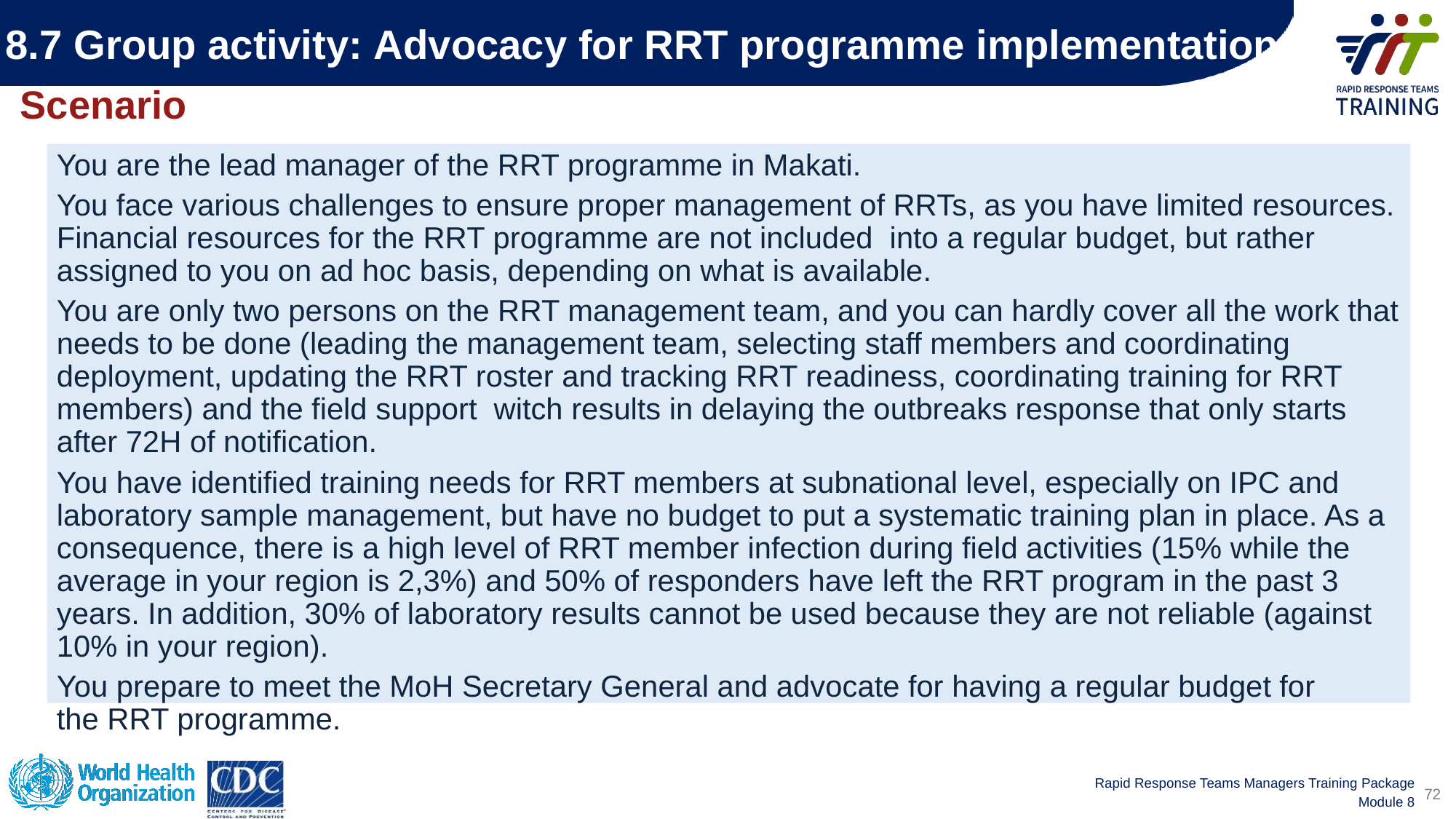

8.7 Group activity: Advocacy for RRT programme implementation  ​
# Scenario
You are the lead manager of the RRT programme in Makati.
You face various challenges to ensure proper management of RRTs, as you have limited resources. Financial resources for the RRT programme are not included  into a regular budget, but rather assigned to you on ad hoc basis, depending on what is available.
You are only two persons on the RRT management team, and you can hardly cover all the work that needs to be done (leading the management team, selecting staff members and coordinating deployment, updating the RRT roster and tracking RRT readiness, coordinating training for RRT members) and the field support  witch results in delaying the outbreaks response that only starts after 72H of notification.
You have identified training needs for RRT members at subnational level, especially on IPC and laboratory sample management, but have no budget to put a systematic training plan in place. As a consequence, there is a high level of RRT member infection during field activities (15% while the average in your region is 2,3%) and 50% of responders have left the RRT program in the past 3 years. In addition, 30% of laboratory results cannot be used because they are not reliable (against 10% in your region).
You prepare to meet the MoH Secretary General and advocate for having a regular budget for the RRT programme.

72